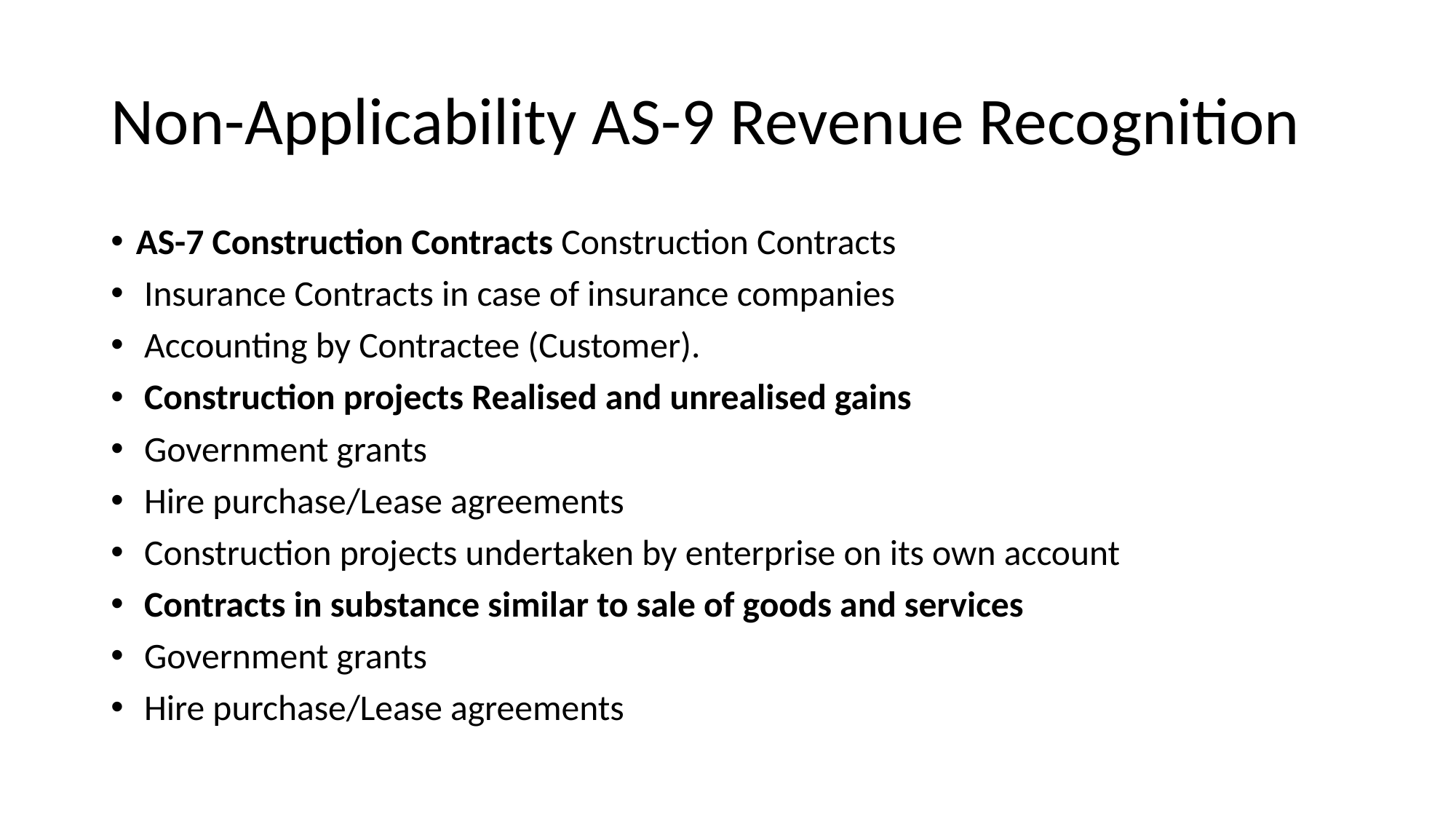

# Non-Applicability AS-9 Revenue Recognition
AS-7 Construction Contracts Construction Contracts
 Insurance Contracts in case of insurance companies
 Accounting by Contractee (Customer).
 Construction projects Realised and unrealised gains
 Government grants
 Hire purchase/Lease agreements
 Construction projects undertaken by enterprise on its own account
 Contracts in substance similar to sale of goods and services
 Government grants
 Hire purchase/Lease agreements